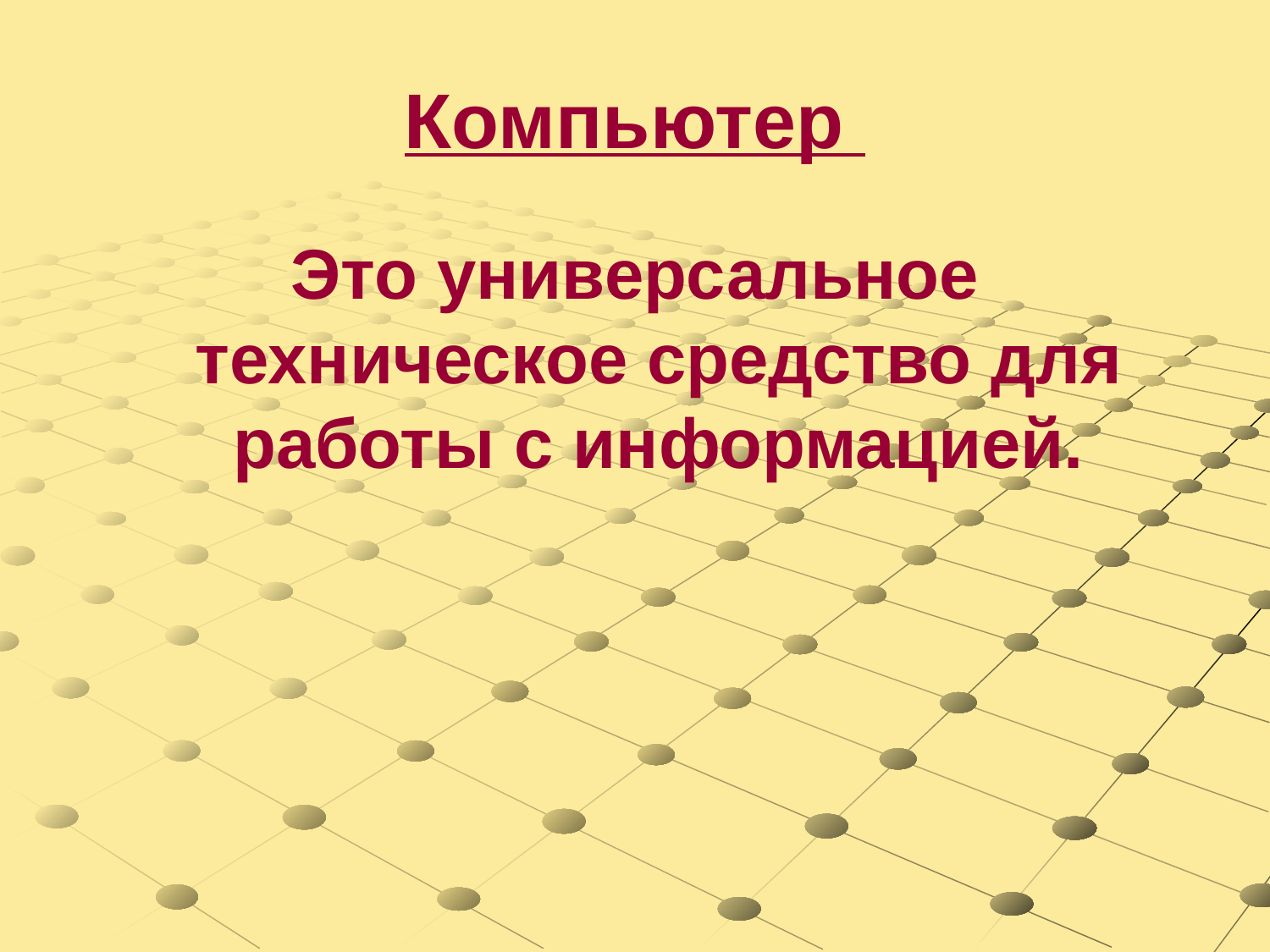

# Компьютер
Это универсальное техническое средство для работы с информацией.